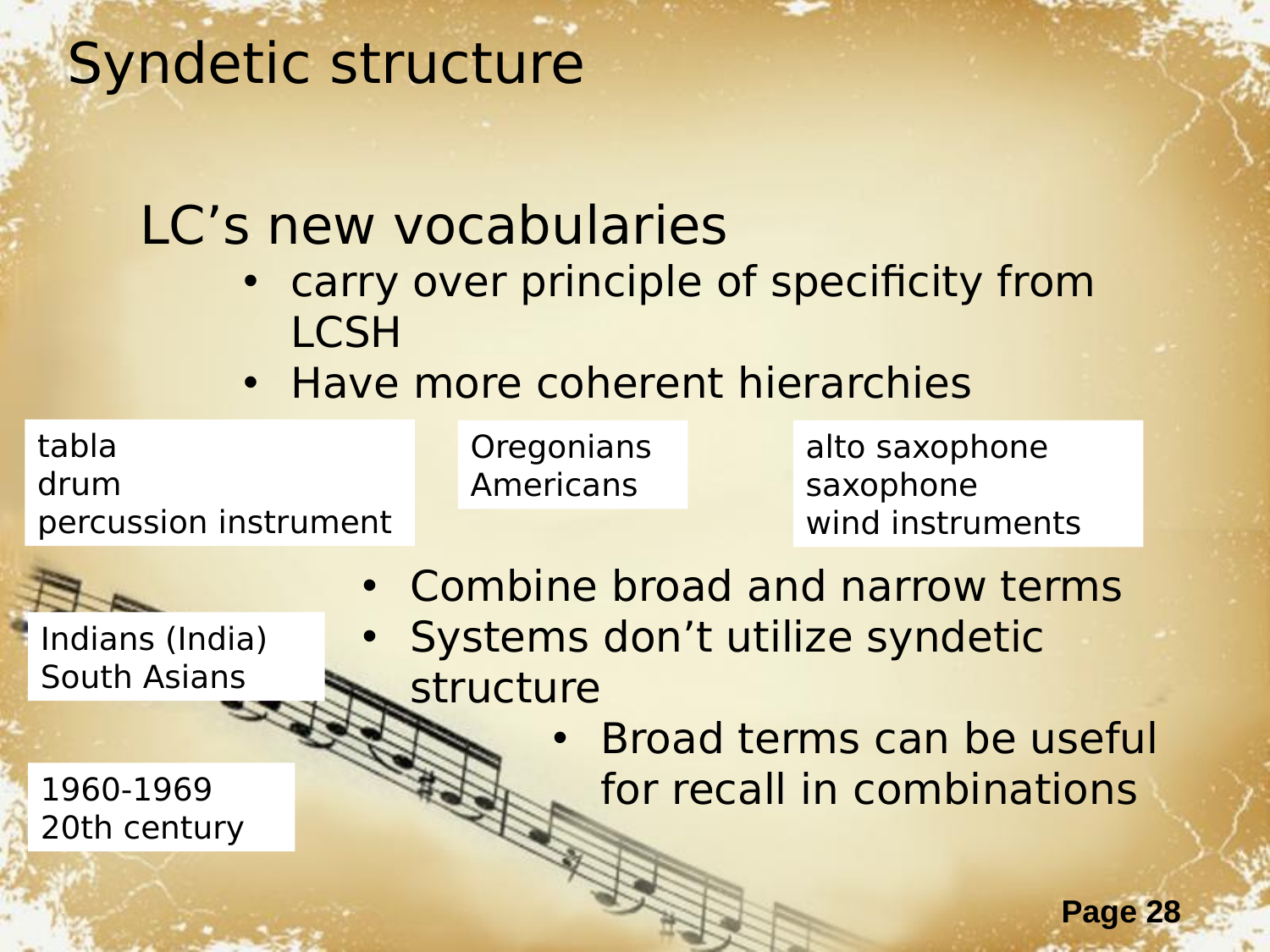

Syndetic structure
LC’s new vocabularies
carry over principle of specificity from LCSH
Have more coherent hierarchies

Combine broad and narrow terms
Systems don’t utilize syndetic structure
Broad terms can be useful for recall in combinations

tabla
drum
percussion instrument
Oregonians
Americans
alto saxophone
saxophone
wind instruments
Indians (India)
South Asians
1960-1969
20th century